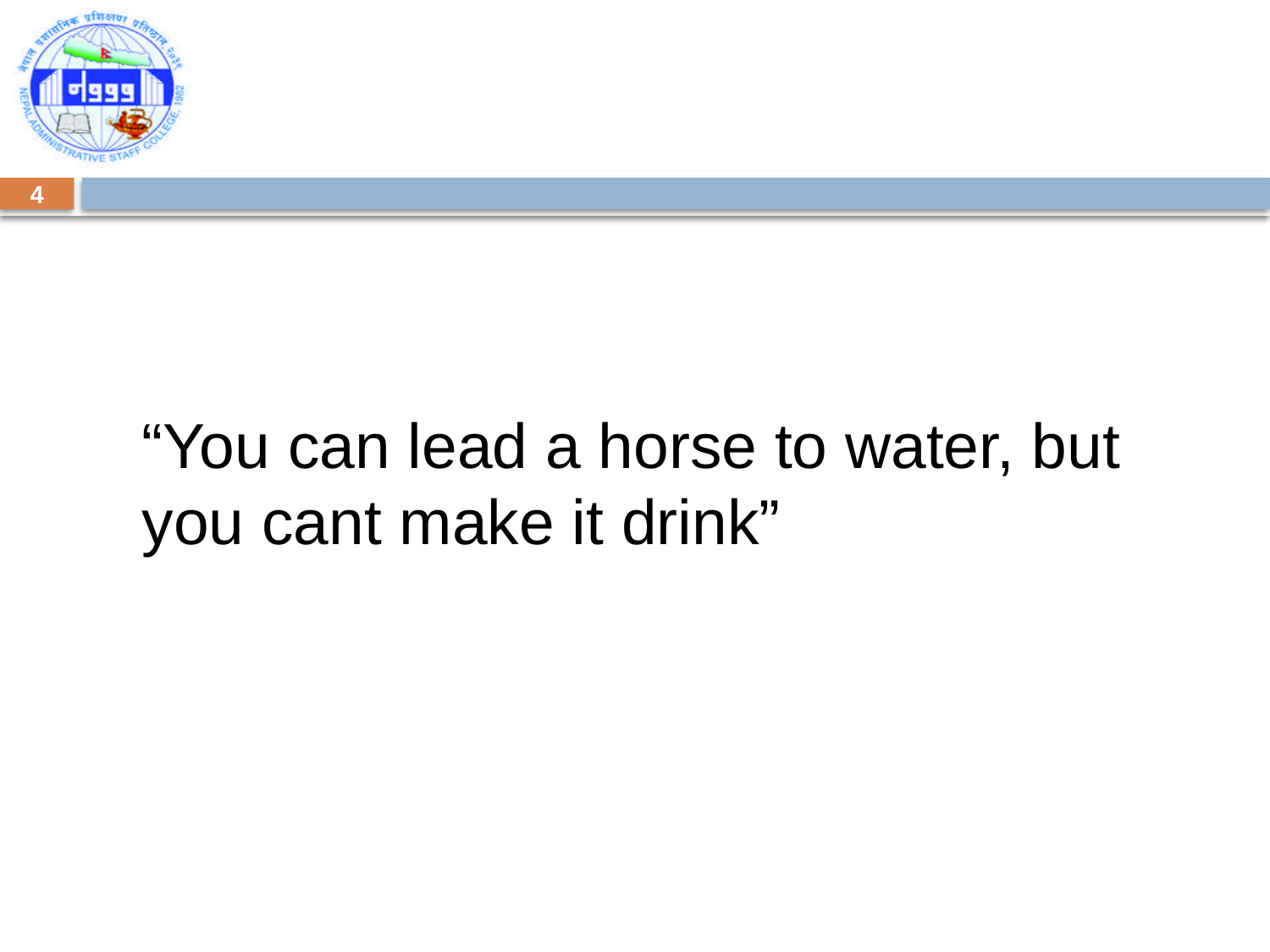

#
4

	“You can lead a horse to water, but you cant make it drink”